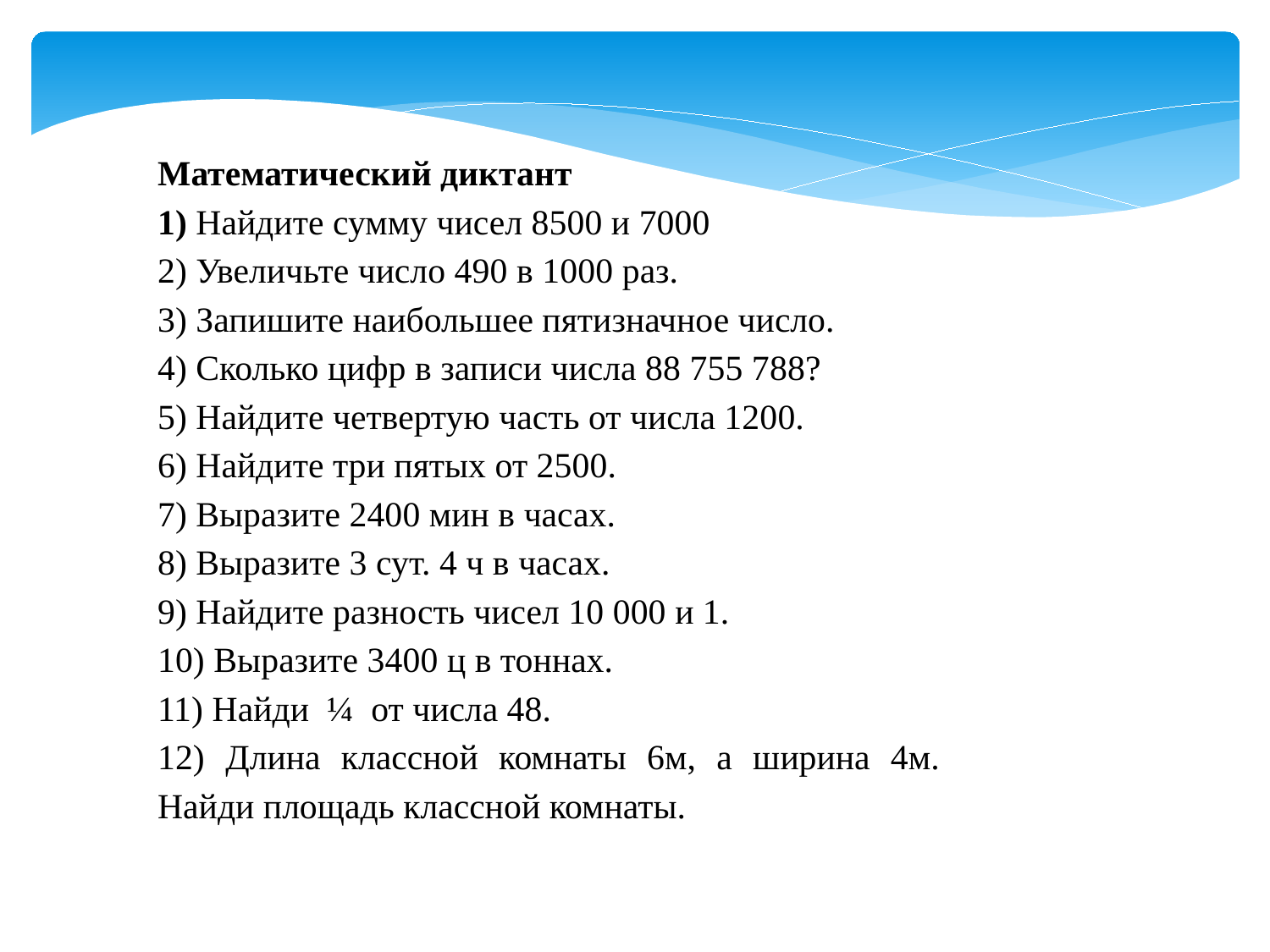

Математический диктант
1) Найдите сумму чисел 8500 и 7000
2) Увеличьте число 490 в 1000 раз.
3) Запишите наибольшее пятизначное число.
4) Сколько цифр в записи числа 88 755 788?
5) Найдите четвертую часть от числа 1200.
6) Найдите три пятых от 2500.
7) Выразите 2400 мин в часах.
8) Выразите 3 сут. 4 ч в часах.
9) Найдите разность чисел 10 000 и 1.
10) Выразите 3400 ц в тоннах.
11) Найди  ¼  от числа 48.
12) Длина классной комнаты 6м, а ширина 4м. Найди площадь классной комнаты.